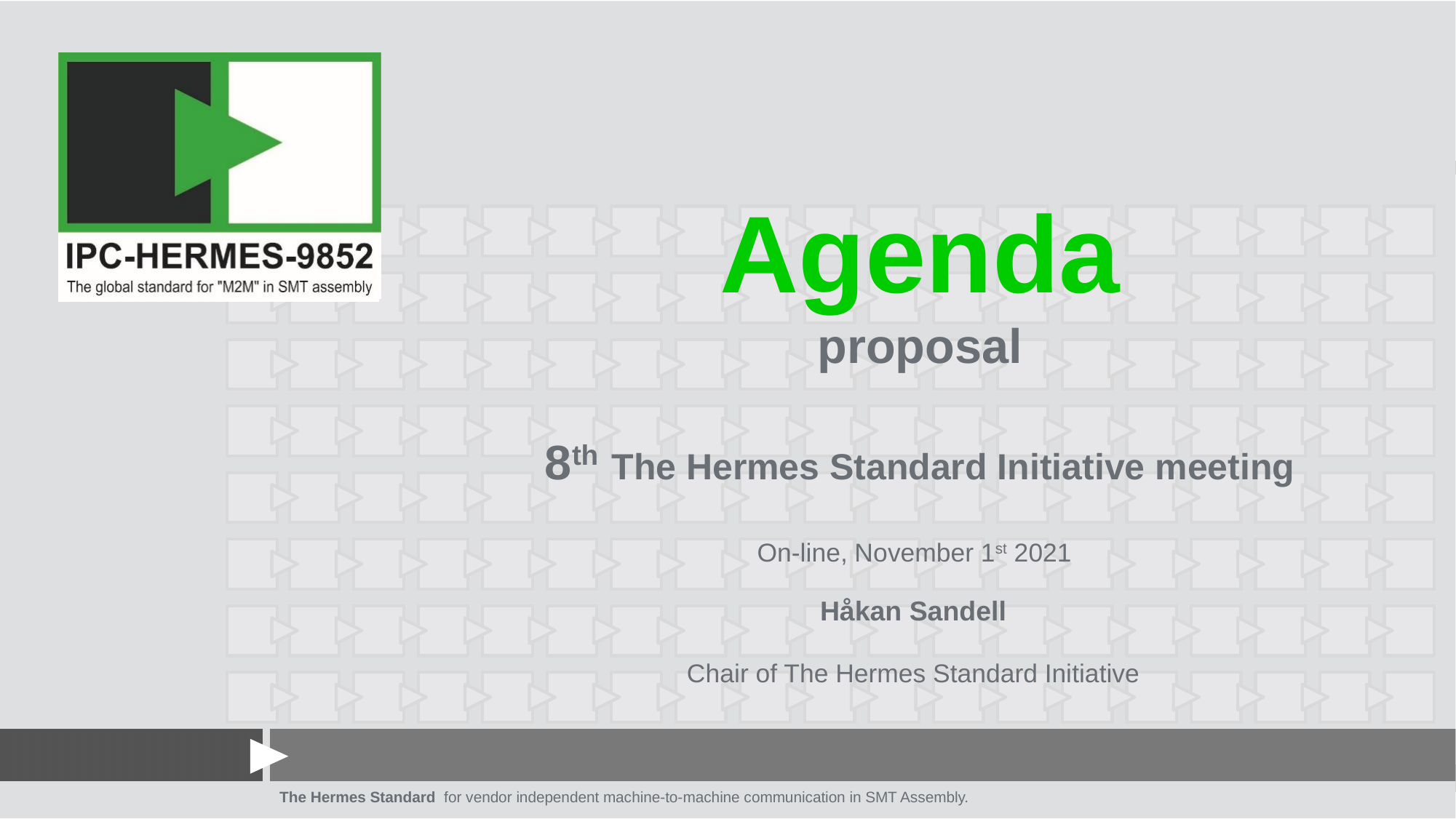

# Agenda proposal 8th The Hermes Standard Initiative meeting
On-line, November 1st 2021
Håkan Sandell

Chair of The Hermes Standard Initiative